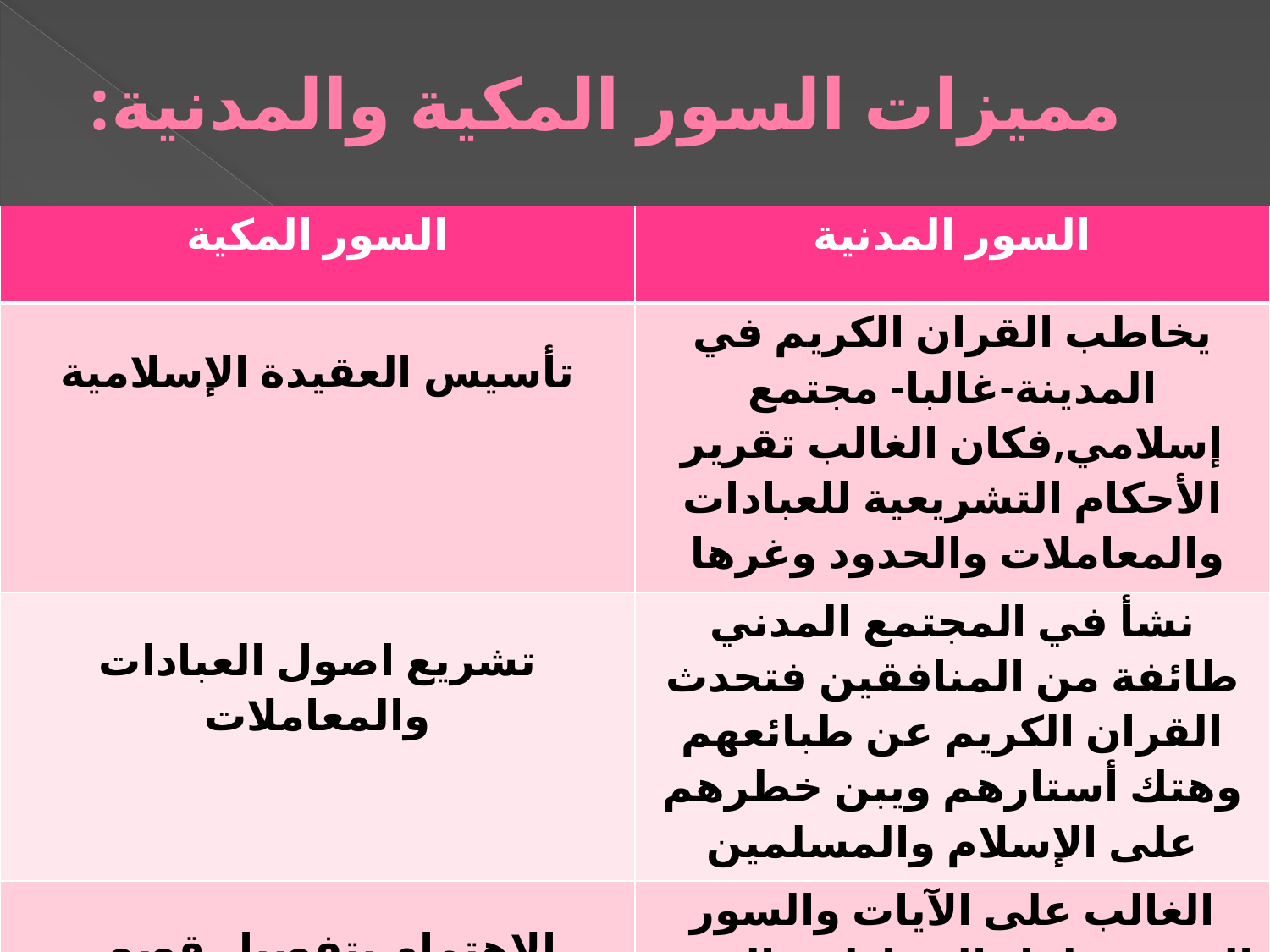

# مميزات السور المكية والمدنية:
| السور المكية | السور المدنية |
| --- | --- |
| تأسيس العقيدة الإسلامية | يخاطب القران الكريم في المدينة-غالبا- مجتمع إسلامي,فكان الغالب تقرير الأحكام التشريعية للعبادات والمعاملات والحدود وغرها |
| تشريع اصول العبادات والمعاملات | نشأ في المجتمع المدني طائفة من المنافقين فتحدث القران الكريم عن طبائعهم وهتك أستارهم ويبن خطرهم على الإسلام والمسلمين |
| الاهتمام بتفصيل قصص الأنبياء | الغالب على الآيات والسور المدنية طول المقاطع والسور لبسط العقائد الاسلاميه والأحكام التشريعية ؛فكان اهل المدينه يقبلون على سماع القران . |